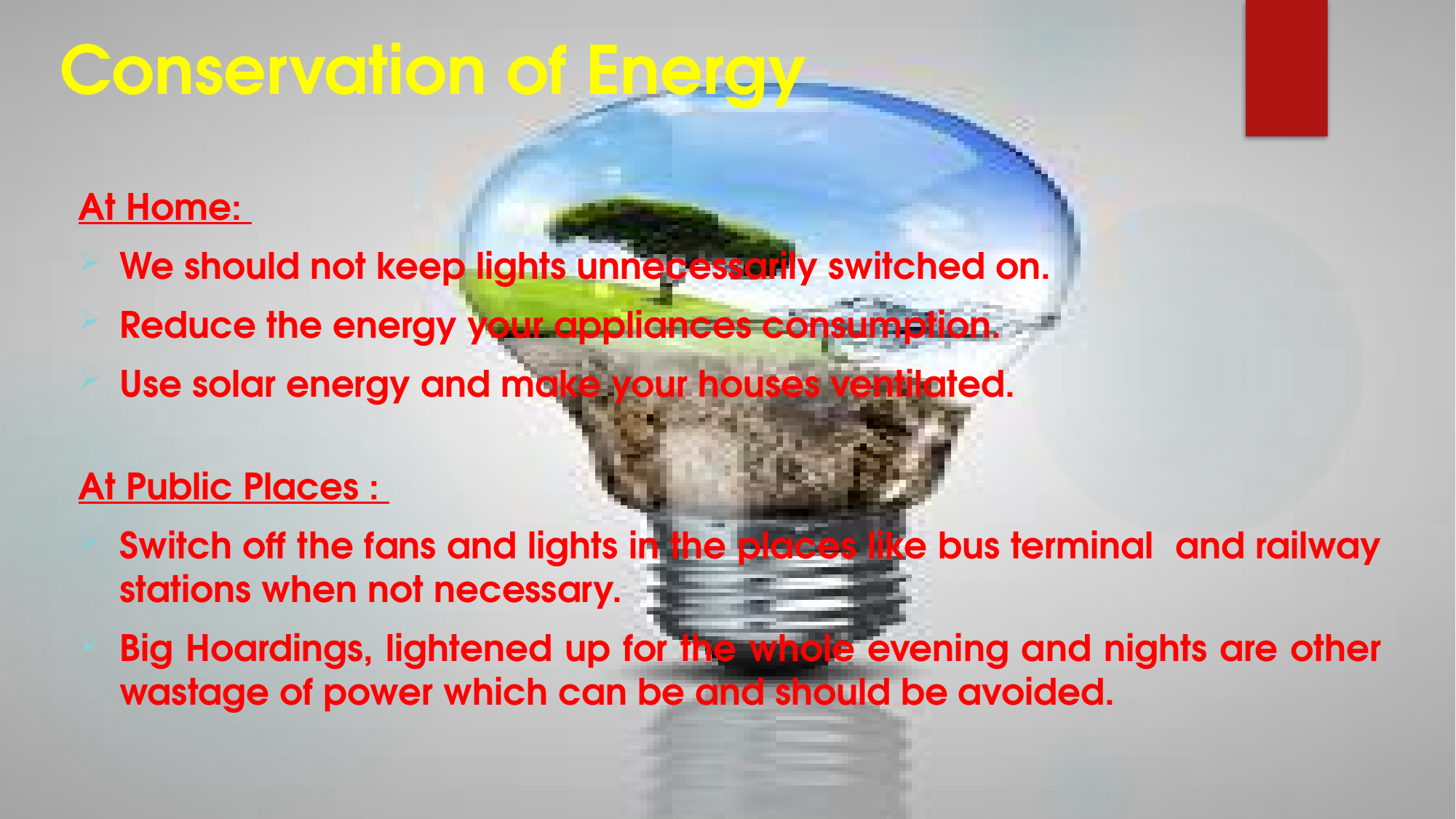

# Conservation of Energy
At Home:
We should not keep lights unnecessarily switched on.
Reduce the energy your appliances consumption.
Use solar energy and make your houses ventilated.

At Public Places :
Switch off the fans and lights in the places like bus terminal  and railway stations when not necessary.
Big Hoardings, lightened up for the whole evening and nights are other wastage of power which can be and should be avoided.